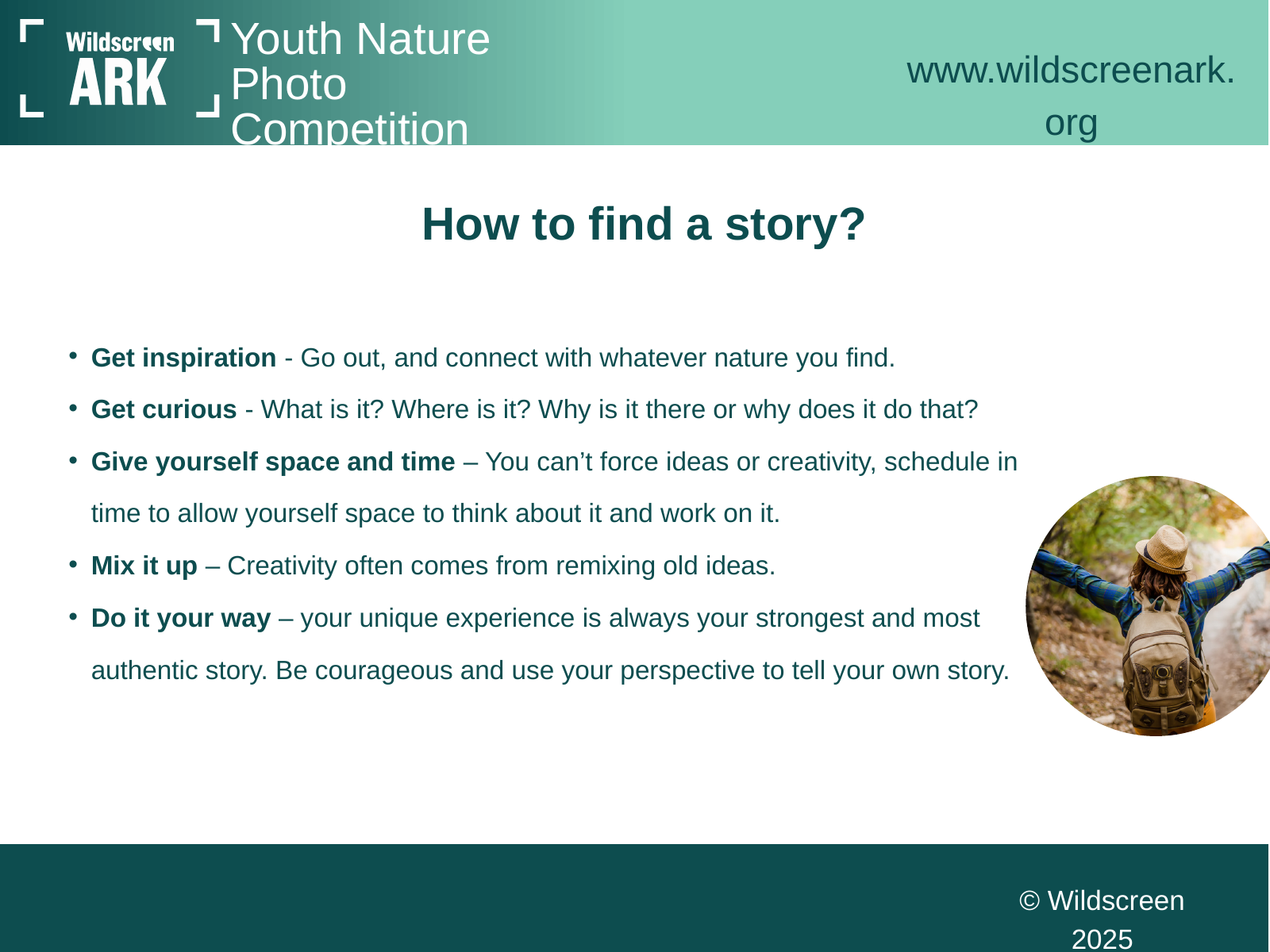

Youth Nature Photo Competition
www.wildscreenark.org
How to find a story?

Get inspiration - Go out, and connect with whatever nature you find.
Get curious - What is it? Where is it? Why is it there or why does it do that?
Give yourself space and time – You can’t force ideas or creativity, schedule in time to allow yourself space to think about it and work on it.
Mix it up – Creativity often comes from remixing old ideas.
Do it your way – your unique experience is always your strongest and most authentic story. Be courageous and use your perspective to tell your own story.

© Wildscreen 2025